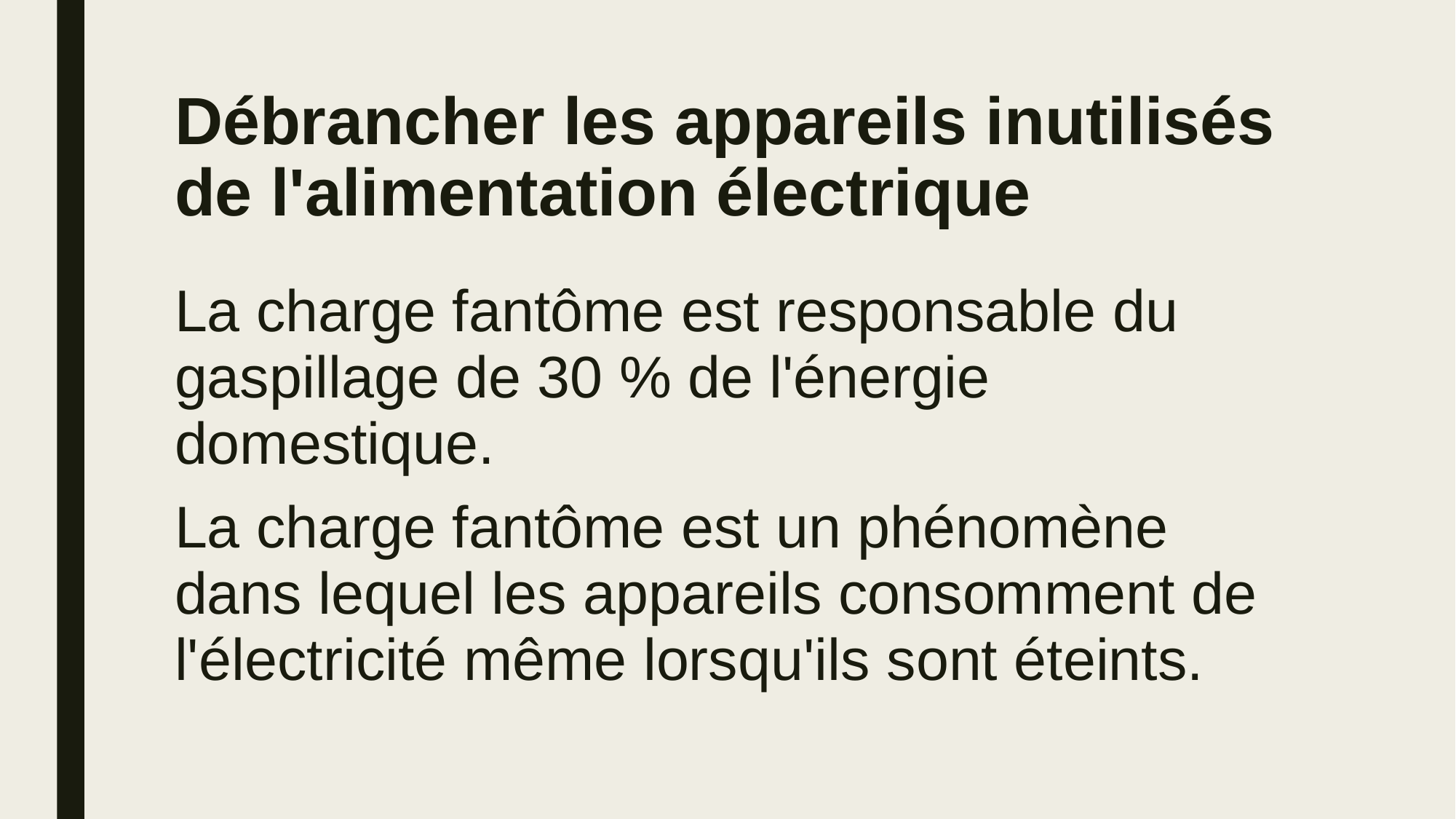

# Débrancher les appareils inutilisés de l'alimentation électrique
La charge fantôme est responsable du gaspillage de 30 % de l'énergie domestique.
La charge fantôme est un phénomène dans lequel les appareils consomment de l'électricité même lorsqu'ils sont éteints.